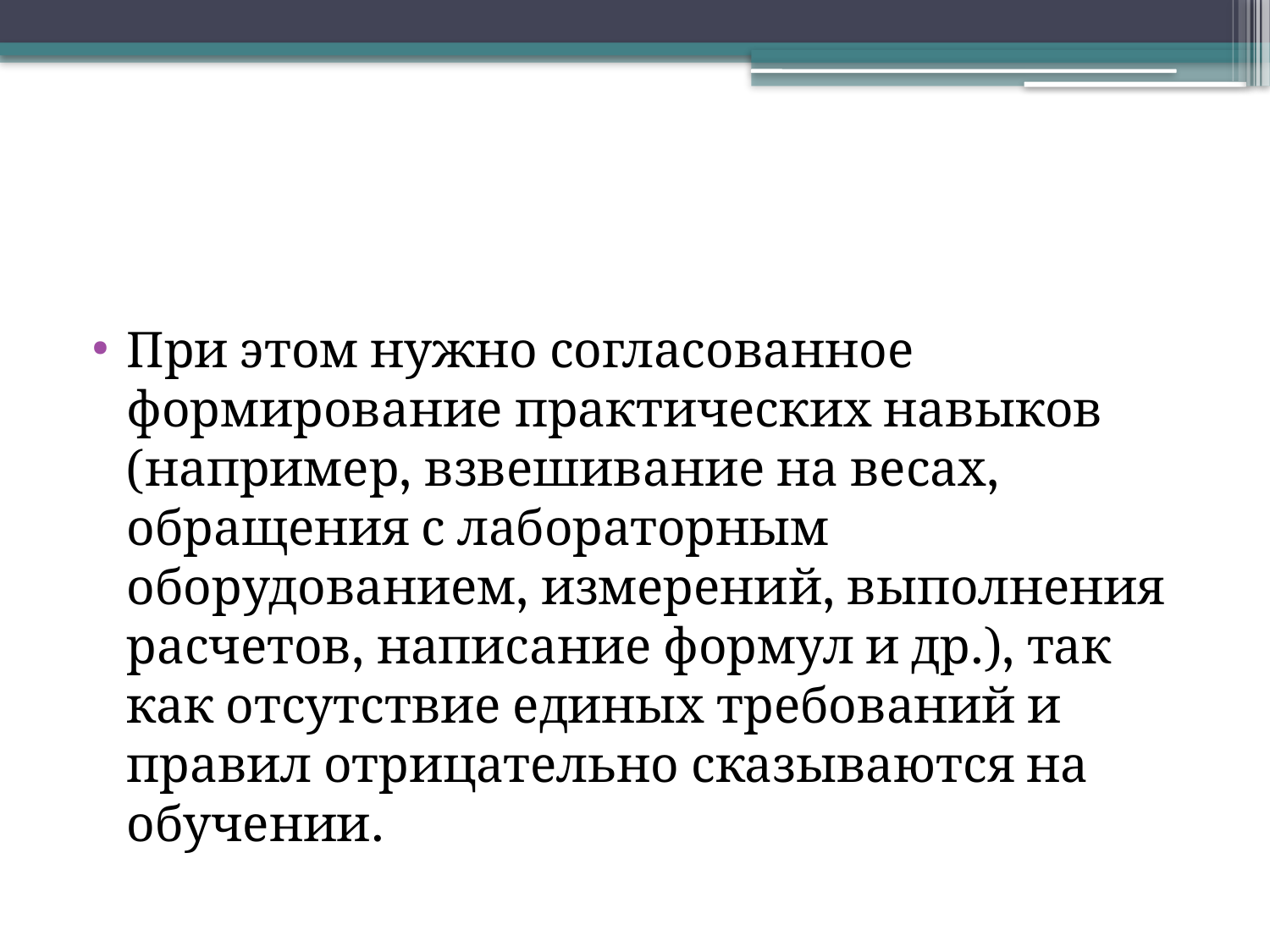

При этом нужно согласованное формирование практических навыков (например, взвешивание на весах, обращения с лабораторным оборудованием, измерений, выполнения расчетов, написание формул и др.), так как отсутствие единых требований и правил отрицательно сказываются на обучении.